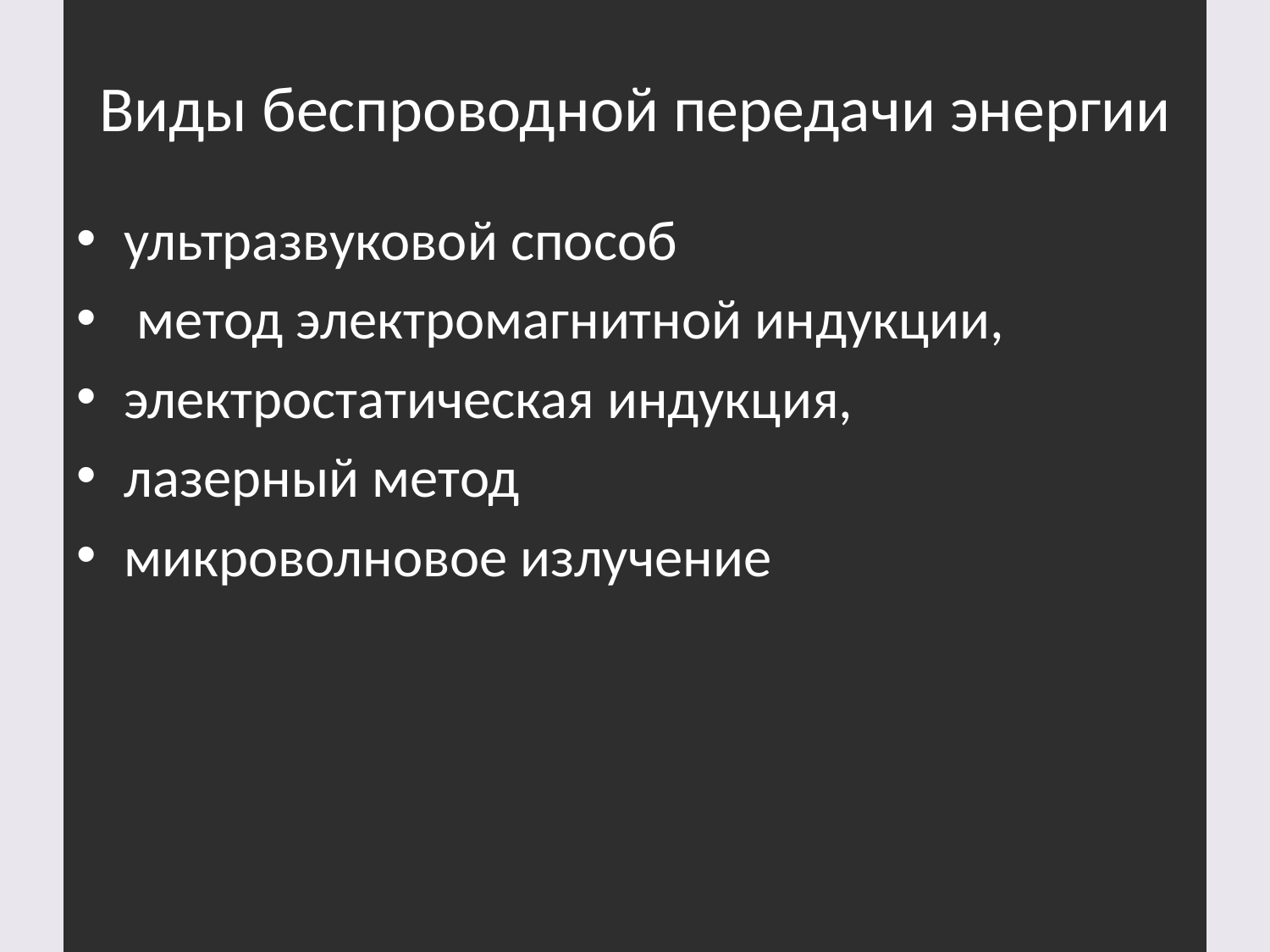

ультразвуковой способ
 метод электромагнитной индукции,
электростатическая индукция,
лазерный метод
микроволновое излучение
# Виды беспроводной передачи энергии